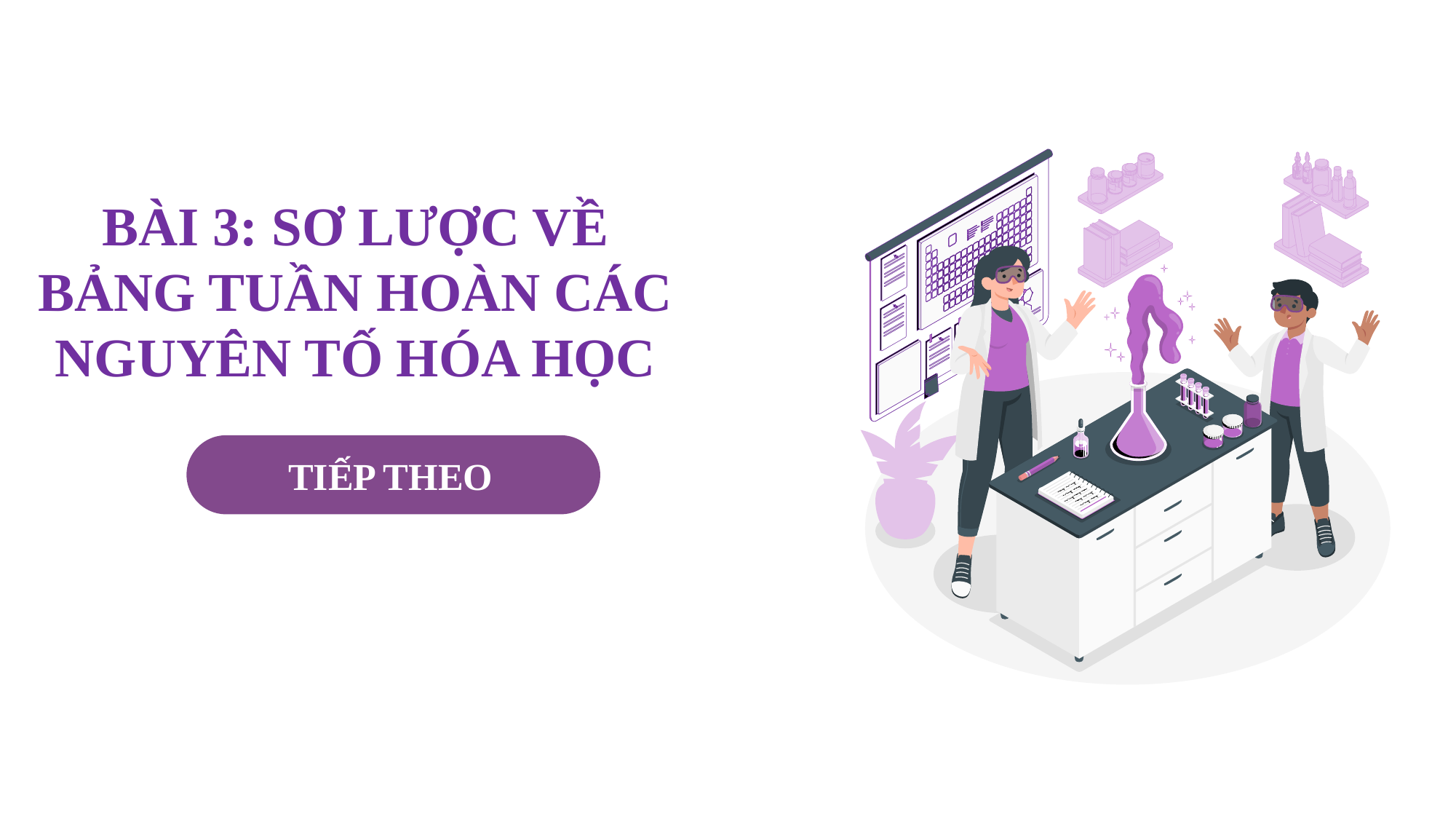

BÀI 3: SƠ LƯỢC VỀ BẢNG TUẦN HOÀN CÁC NGUYÊN TỐ HÓA HỌC

TIẾP THEO